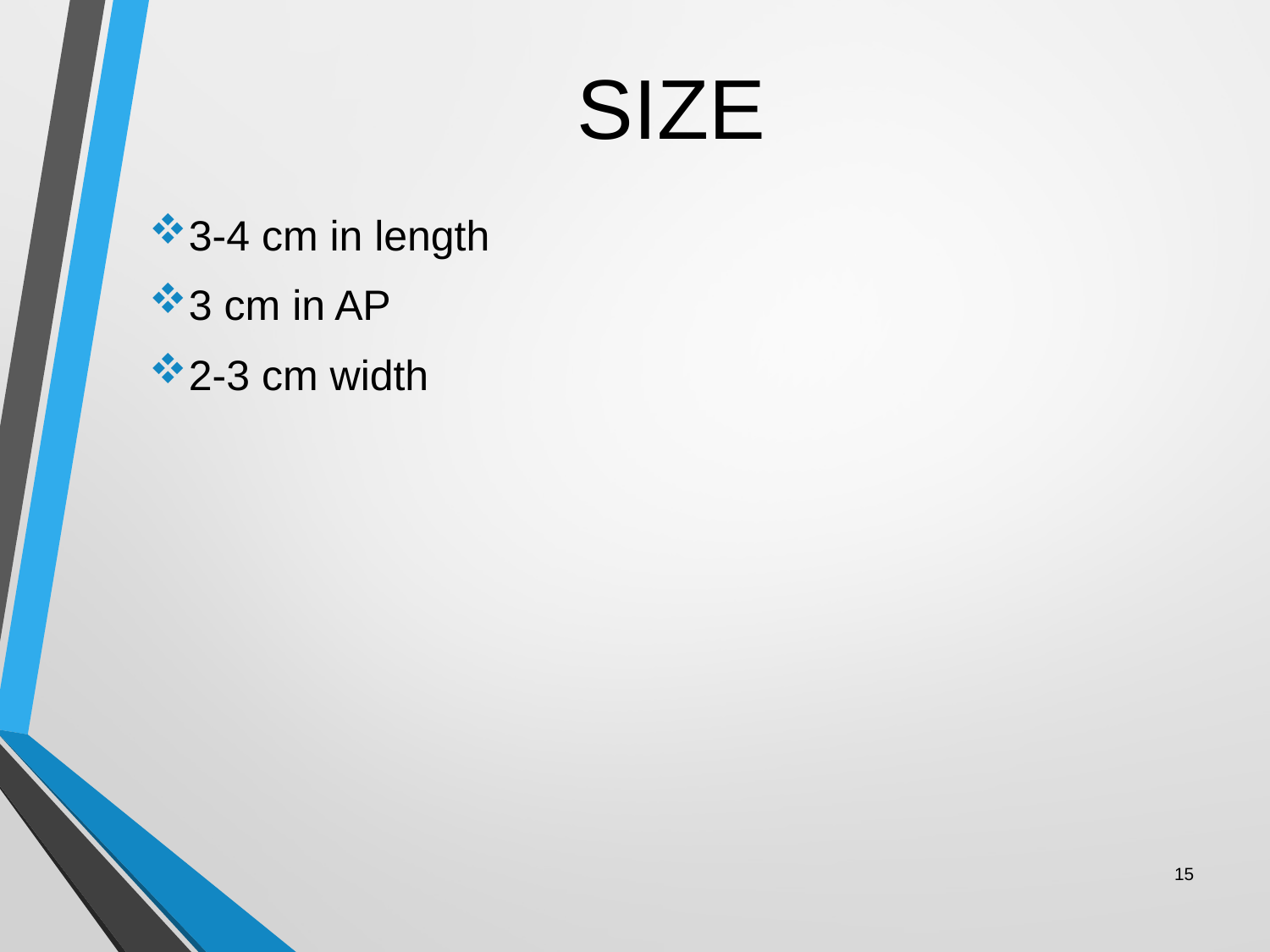

# SIZE
3-4 cm in length
3 cm in AP
2-3 cm width

15